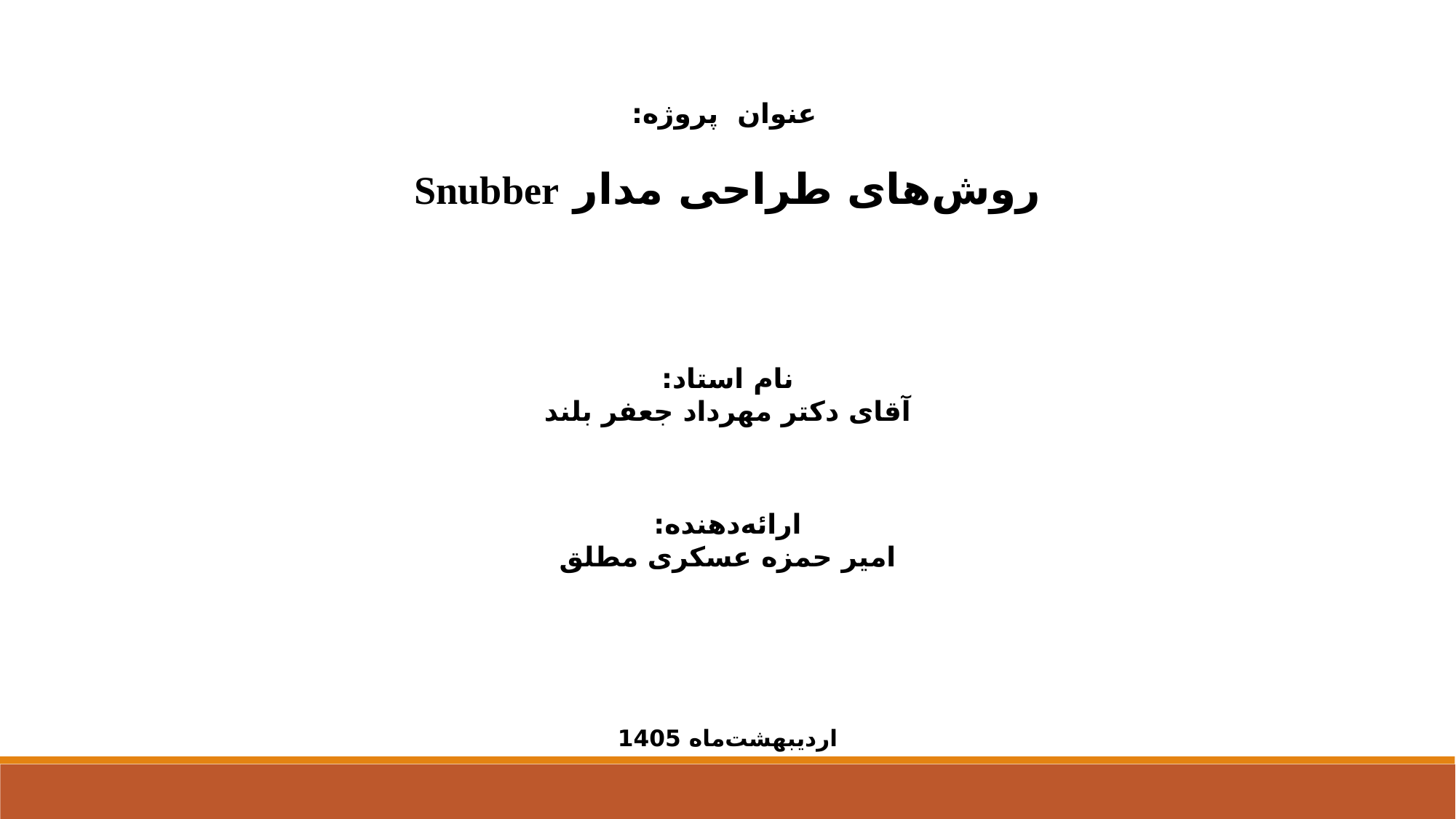

عنوان  پروژه:

روش‌های طراحی مدار Snubber

نام استاد:
آقای دکتر مهرداد جعفر بلند

ارائه‌دهنده:
امیر حمزه عسکری مطلق

اردیبهشت‌ماه 1405